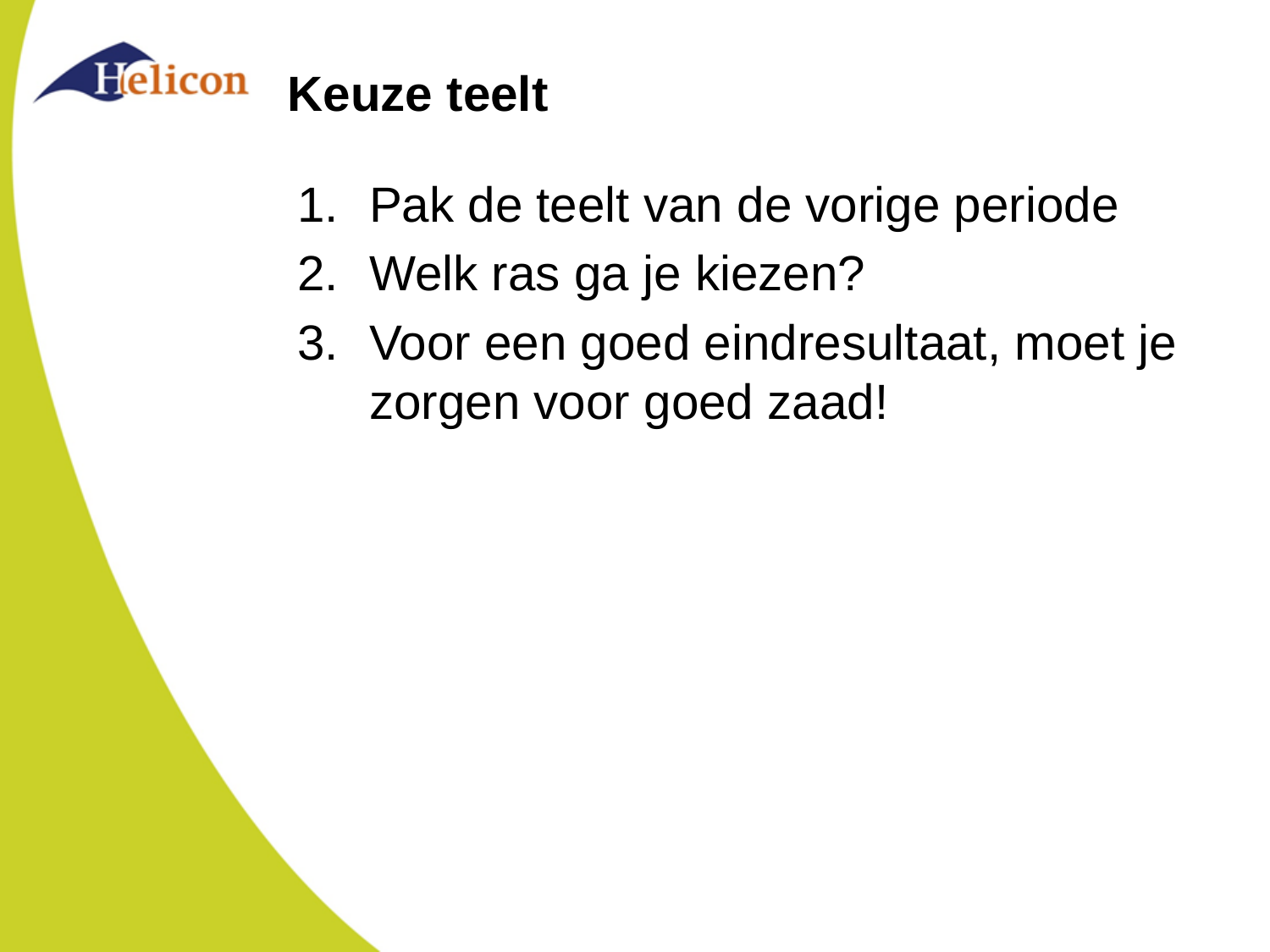

# Keuze teelt
Pak de teelt van de vorige periode
Welk ras ga je kiezen?
Voor een goed eindresultaat, moet je zorgen voor goed zaad!